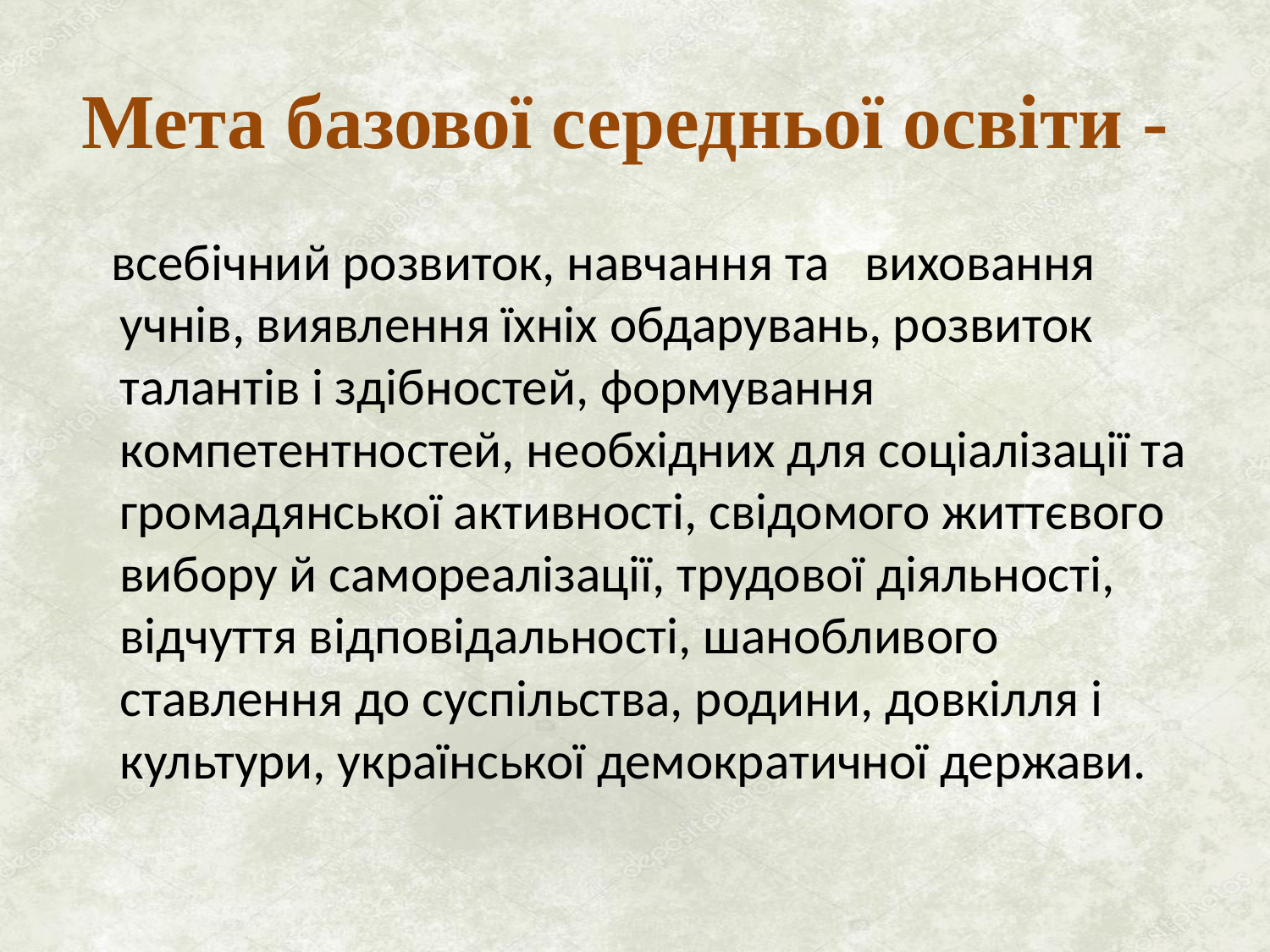

# Мета базової середньої освіти -
   всебічний розвиток, навчання та   виховання учнів, виявлення їхніх обдарувань, розвиток талантів і здібностей, формування компетентностей, необхідних для соціалізації та громадянської активності, свідомого життєвого вибору й самореалізації, трудової діяльності, відчуття відповідальності, шанобливого ставлення до суспільства, родини, довкілля і культури, української демократичної держави.